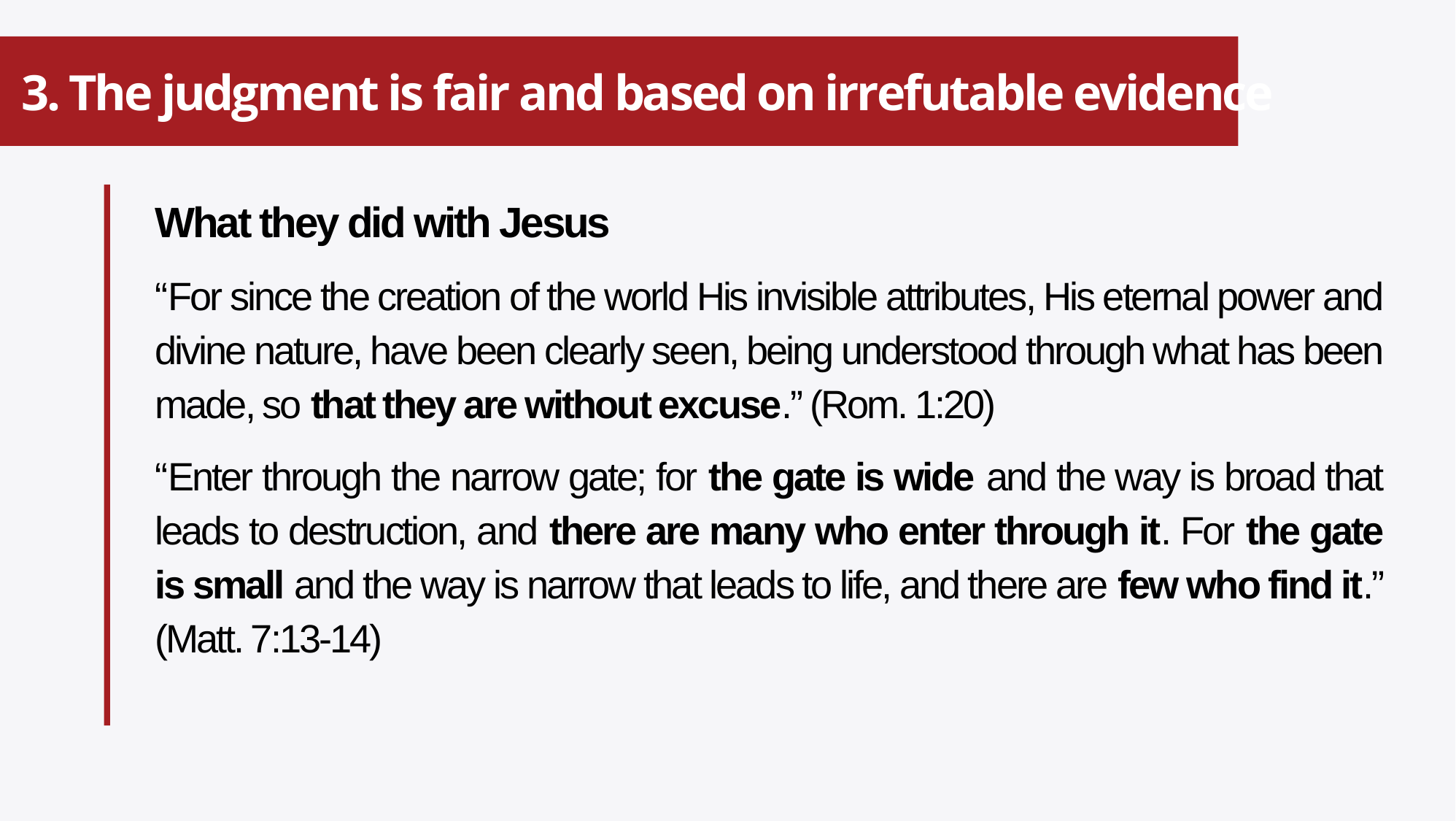

# 3. The judgment is fair and based on irrefutable evidence
What they did with Jesus
“For since the creation of the world His invisible attributes, His eternal power and divine nature, have been clearly seen, being understood through what has been made, so that they are without excuse.” (Rom. 1:20)
“Enter through the narrow gate; for the gate is wide and the way is broad that leads to destruction, and there are many who enter through it. For the gate is small and the way is narrow that leads to life, and there are few who find it.” (Matt. 7:13-14)